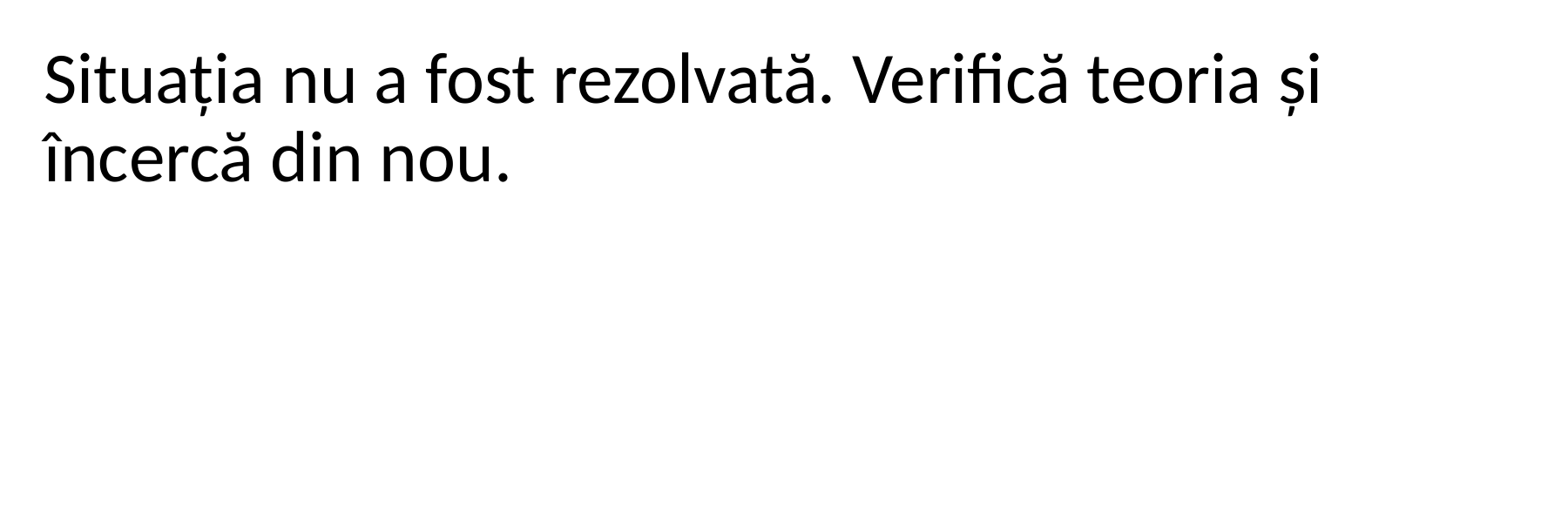

Situația nu a fost rezolvată. Verifică teoria și încercă din nou.